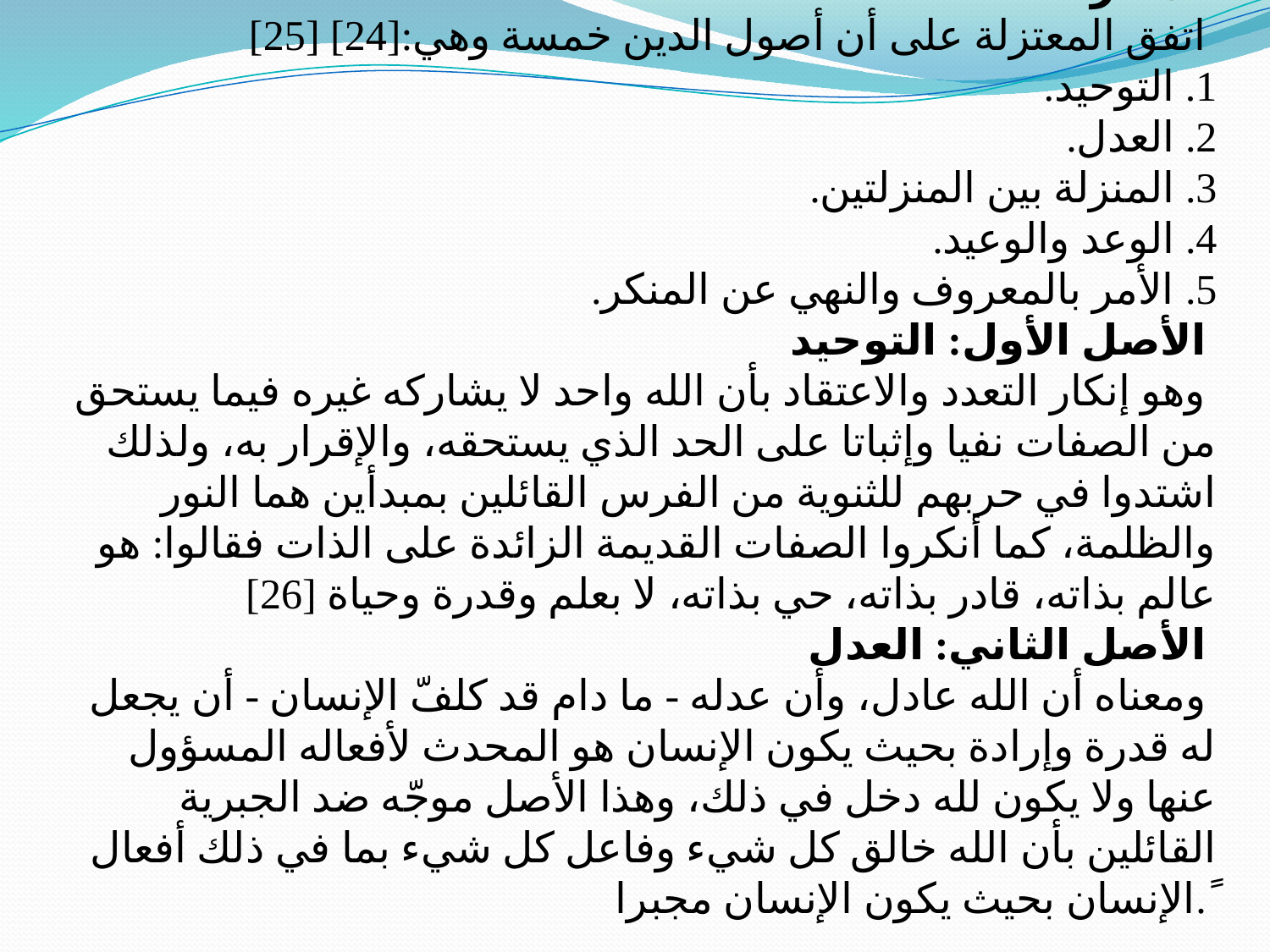

# المعتزلة اتفق المعتزلة على أن أصول الدين خمسة وهي:[24] [25] 1. التوحيد. 2. العدل. 3. المنزلة بين المنزلتين. 4. الوعد والوعيد. 5. الأمر بالمعروف والنهي عن المنكر. الأصل الأول: التوحيد وهو إنكار التعدد والاعتقاد بأن الله واحد لا يشاركه غيره فيما يستحق من الصفات نفيا وإثباتا على الحد الذي يستحقه، والإقرار به، ولذلك اشتدوا في حربهم للثنوية من الفرس القائلين بمبدأين هما النور والظلمة، كما أنكروا الصفات القديمة الزائدة على الذات فقالوا: هو عالم بذاته، قادر بذاته، حي بذاته، لا بعلم وقدرة وحياة [26] الأصل الثاني: العدل ومعناه أن الله عادل، وأن عدله - ما دام قد كلفّ الإنسان - أن يجعل له قدرة وإرادة بحيث يكون الإنسان هو المحدث لأفعاله المسؤول عنها ولا يكون لله دخل في ذلك، وهذا الأصل موجّه ضد الجبرية القائلين بأن الله خالق كل شيء وفاعل كل شيء بما في ذلك أفعال الإنسان بحيث يكون الإنسان مجبرا.ً